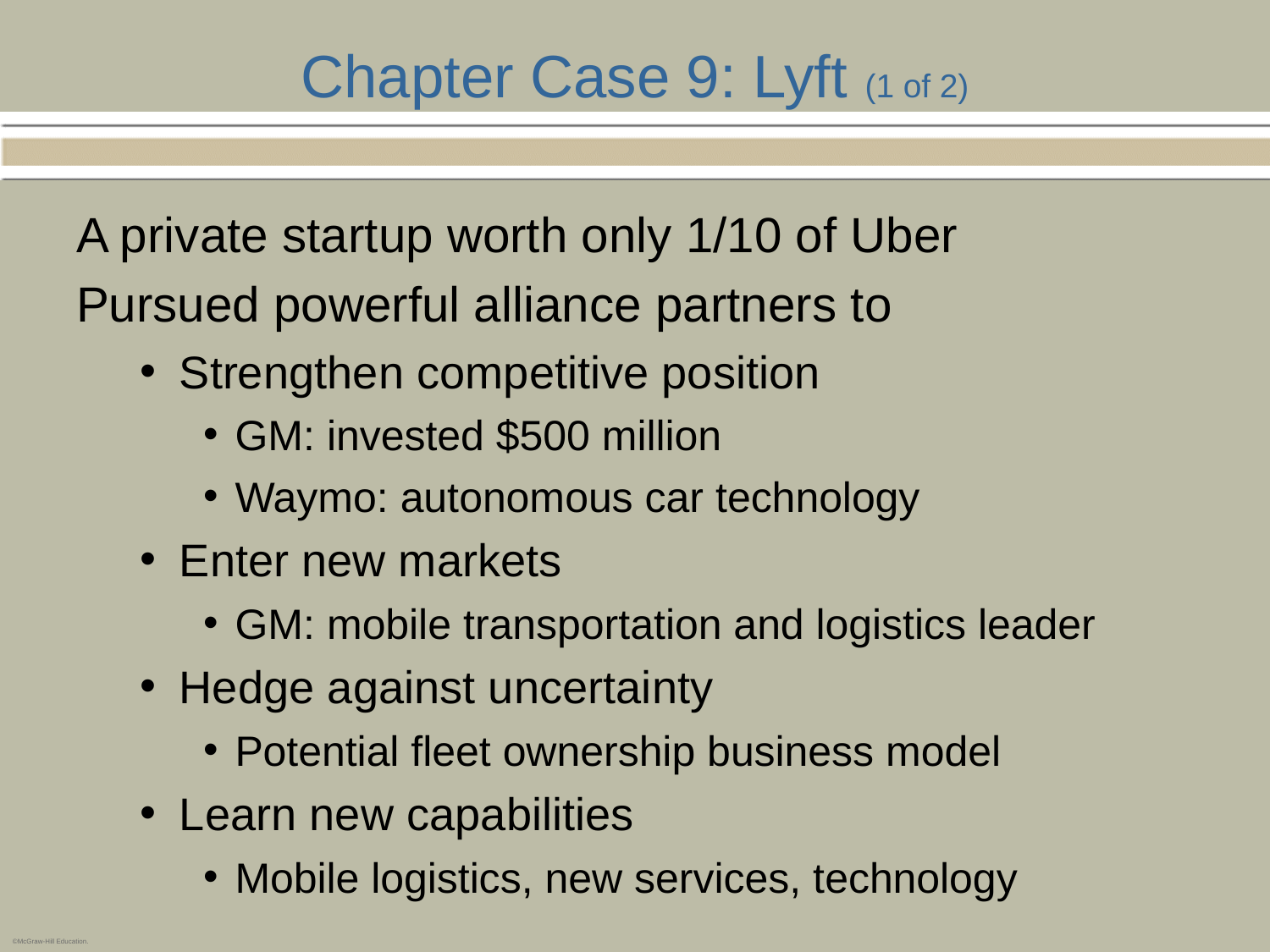

# Chapter Case 9: Lyft (1 of 2)
A private startup worth only 1/10 of Uber
Pursued powerful alliance partners to
Strengthen competitive position
GM: invested $500 million
Waymo: autonomous car technology
Enter new markets
GM: mobile transportation and logistics leader
Hedge against uncertainty
Potential fleet ownership business model
Learn new capabilities
Mobile logistics, new services, technology